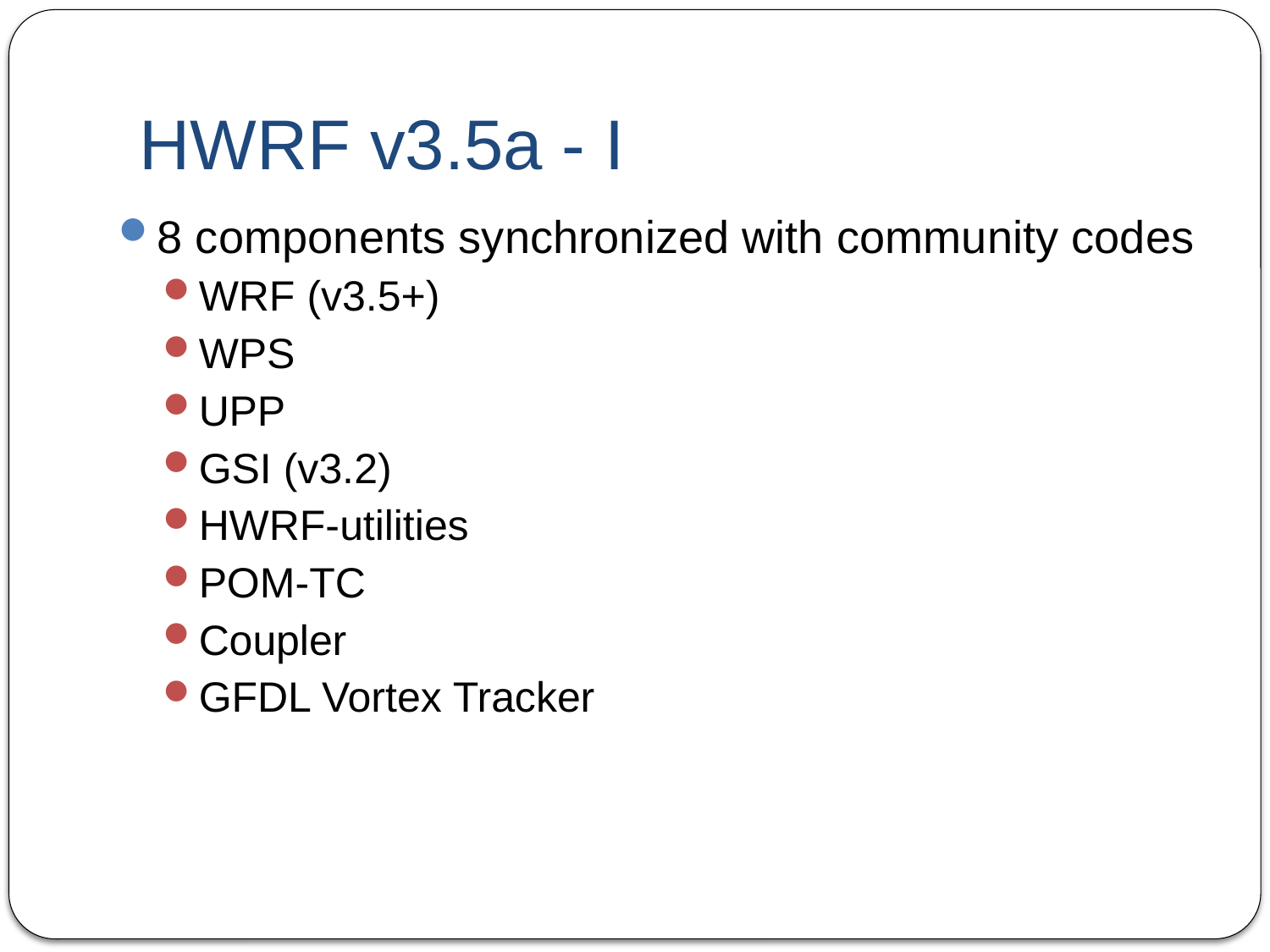

# HWRF v3.5a - I
8 components synchronized with community codes
WRF (v3.5+)
WPS
UPP
GSI (v3.2)
HWRF-utilities
POM-TC
Coupler
GFDL Vortex Tracker